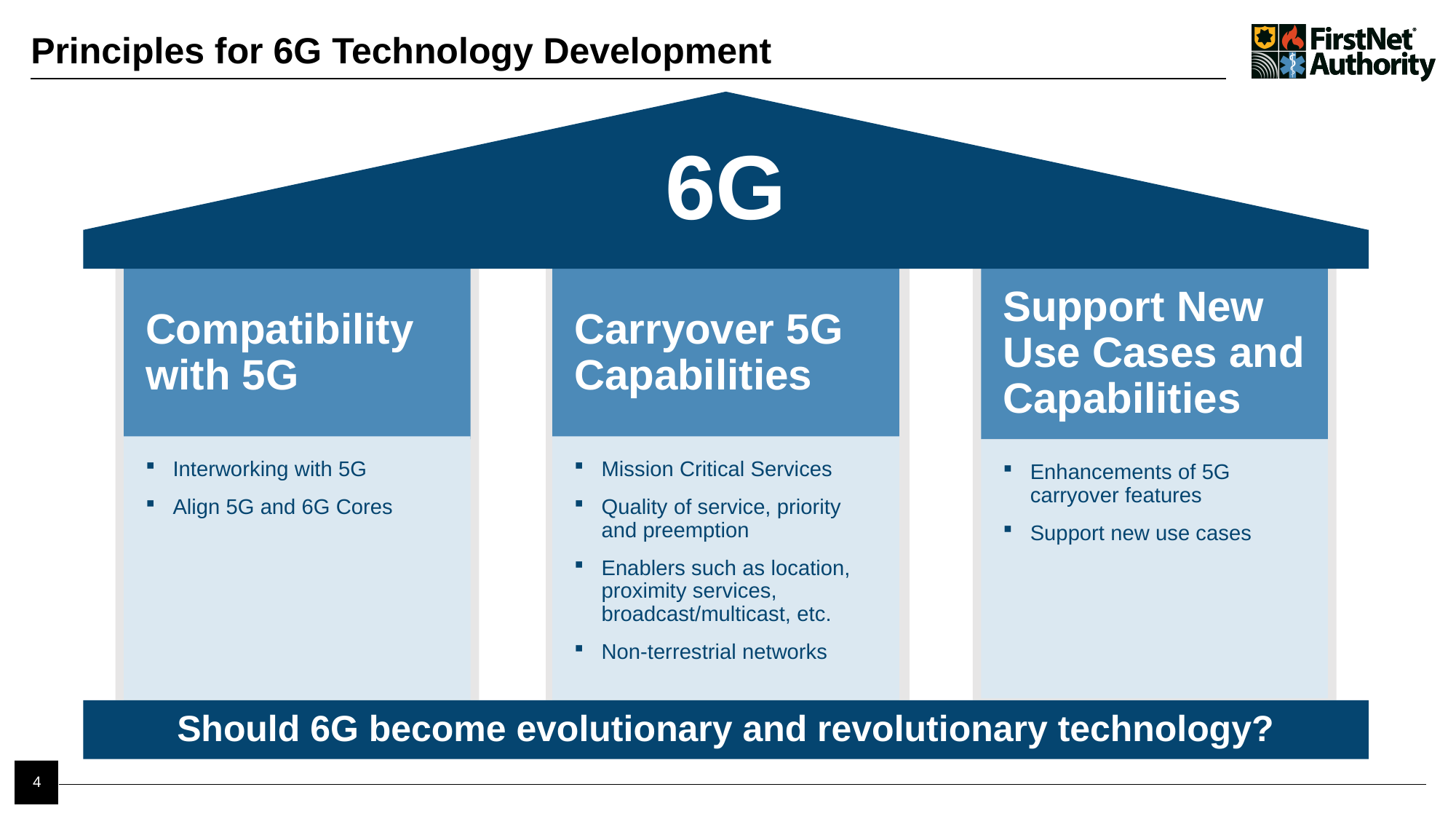

# Principles for 6G Technology Development
6G

Compatibility with 5G
Interworking with 5G
Align 5G and 6G Cores

Carryover 5G Capabilities
Mission Critical Services
Quality of service, priority and preemption
Enablers such as location, proximity services, broadcast/multicast, etc.
Non-terrestrial networks

Support New Use Cases and Capabilities
Enhancements of 5G carryover features
Support new use cases
Should 6G become evolutionary and revolutionary technology?